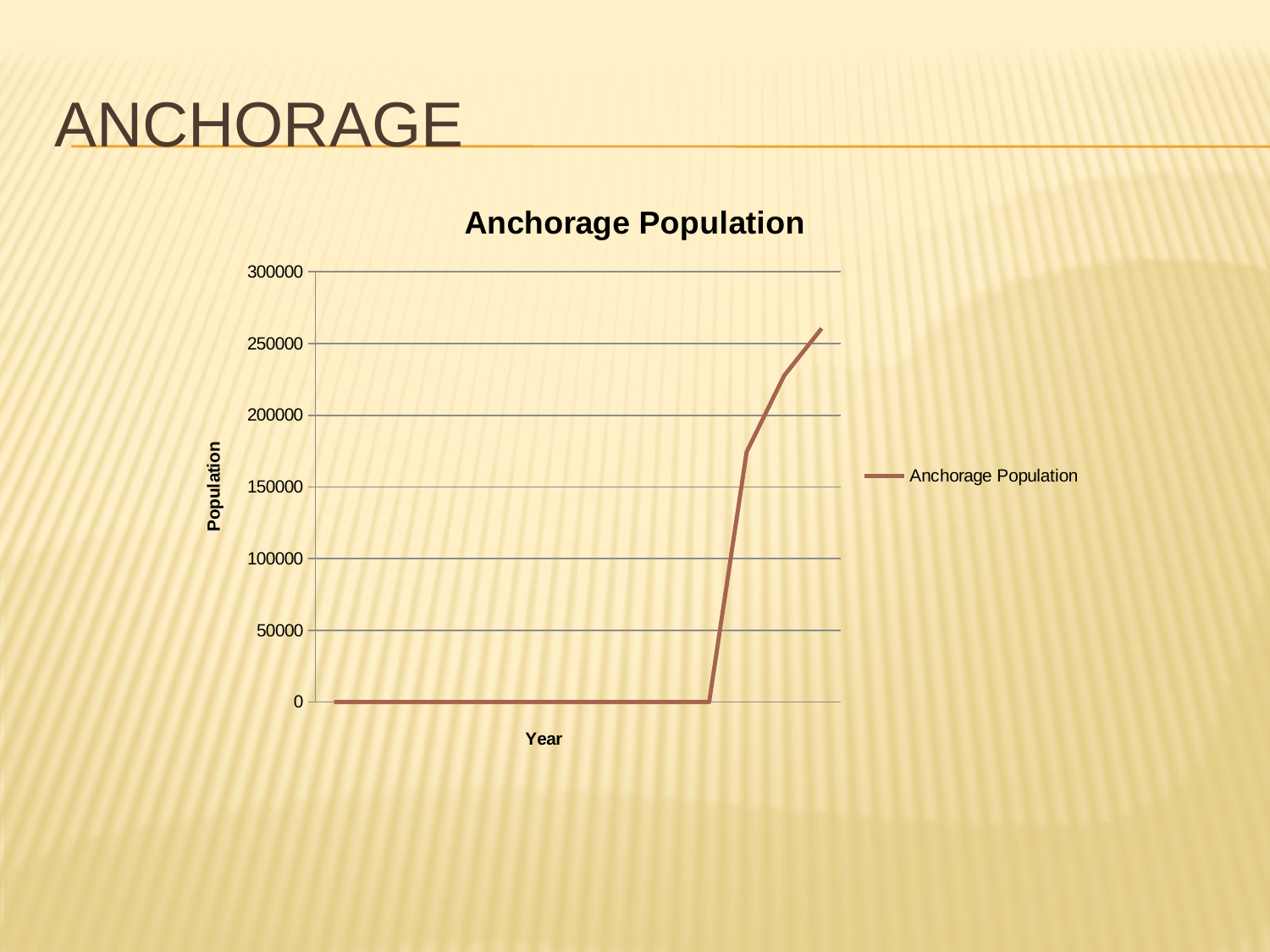

# Anchorage

### Chart:

| Category | Anchorage Population |
|---|---|